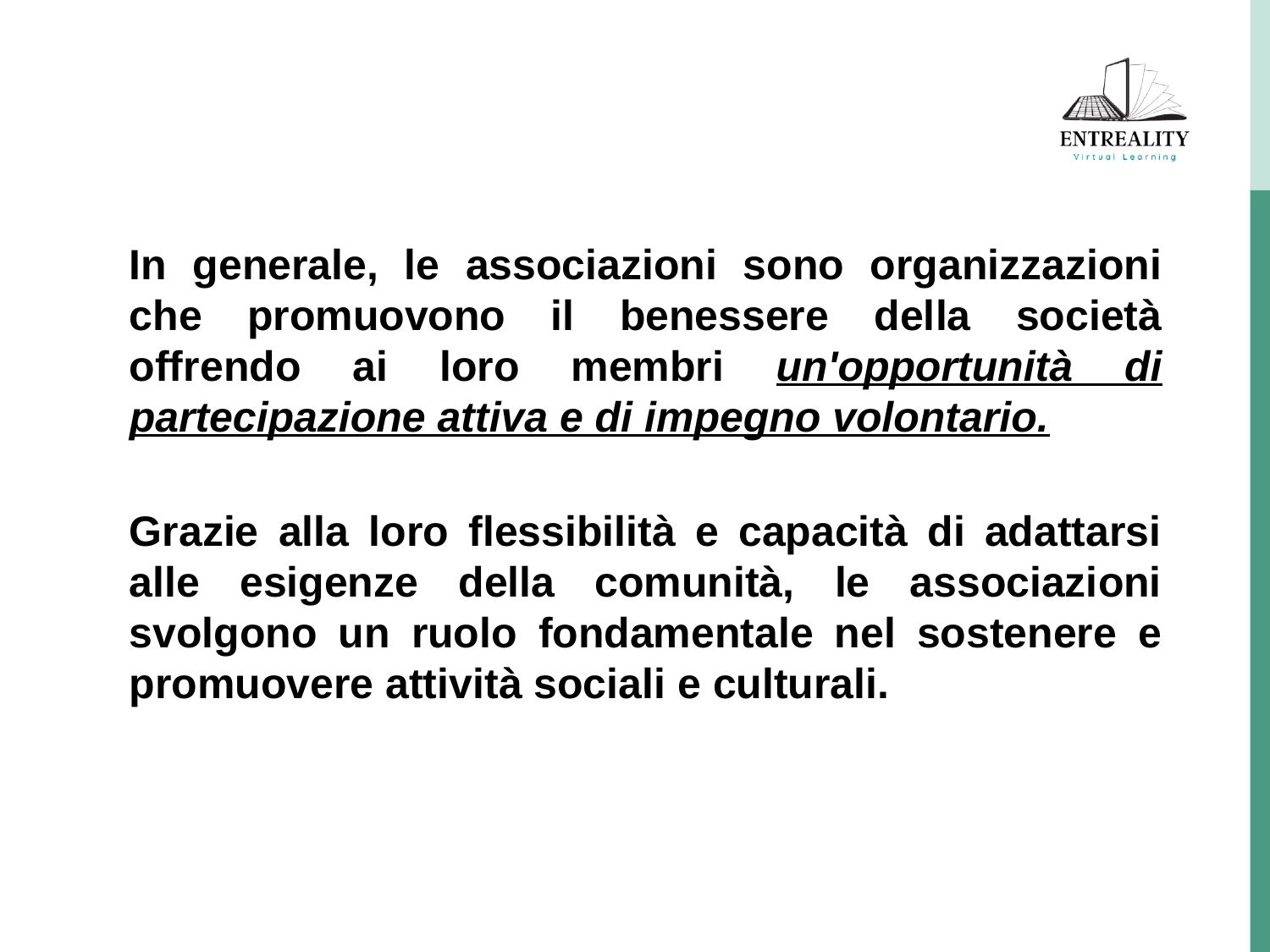

#
In generale, le associazioni sono organizzazioni che promuovono il benessere della società offrendo ai loro membri un'opportunità di partecipazione attiva e di impegno volontario.

Grazie alla loro flessibilità e capacità di adattarsi alle esigenze della comunità, le associazioni svolgono un ruolo fondamentale nel sostenere e promuovere attività sociali e culturali.